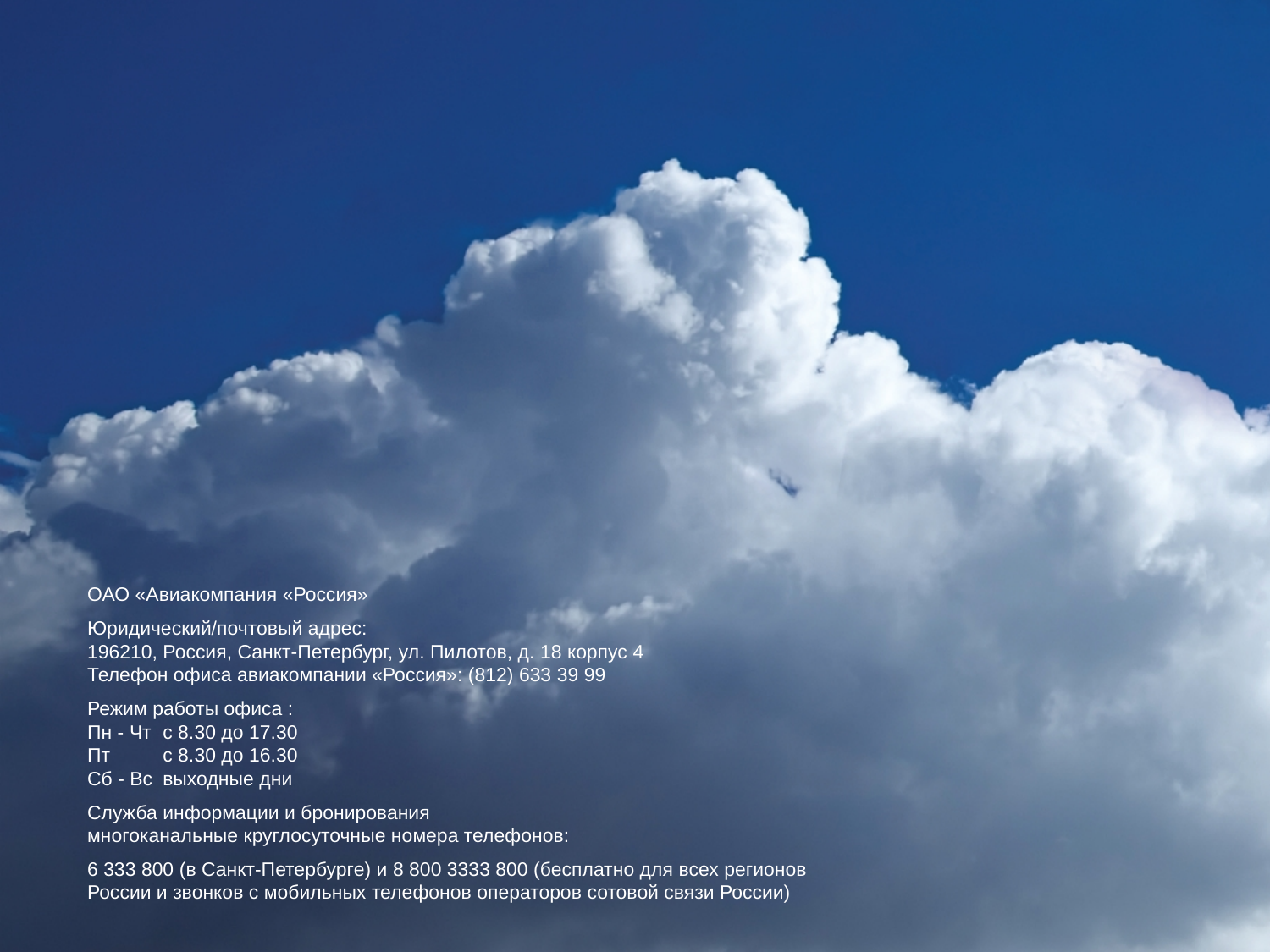

ОАО «Авиакомпания «Россия»
Юридический/почтовый адрес:
196210, Россия, Санкт-Петербург, ул. Пилотов, д. 18 корпус 4
Телефон офиса авиакомпании «Россия»: (812) 633 39 99
Режим работы офиса :
Пн - Чт 	с 8.30 до 17.30
Пт 	с 8.30 до 16.30
Сб - Вс 	выходные дни
Служба информации и бронирования
многоканальные круглосуточные номера телефонов:
6 333 800 (в Санкт-Петербурге) и 8 800 3333 800 (бесплатно для всех регионов России и звонков с мобильных телефонов операторов сотовой связи России)